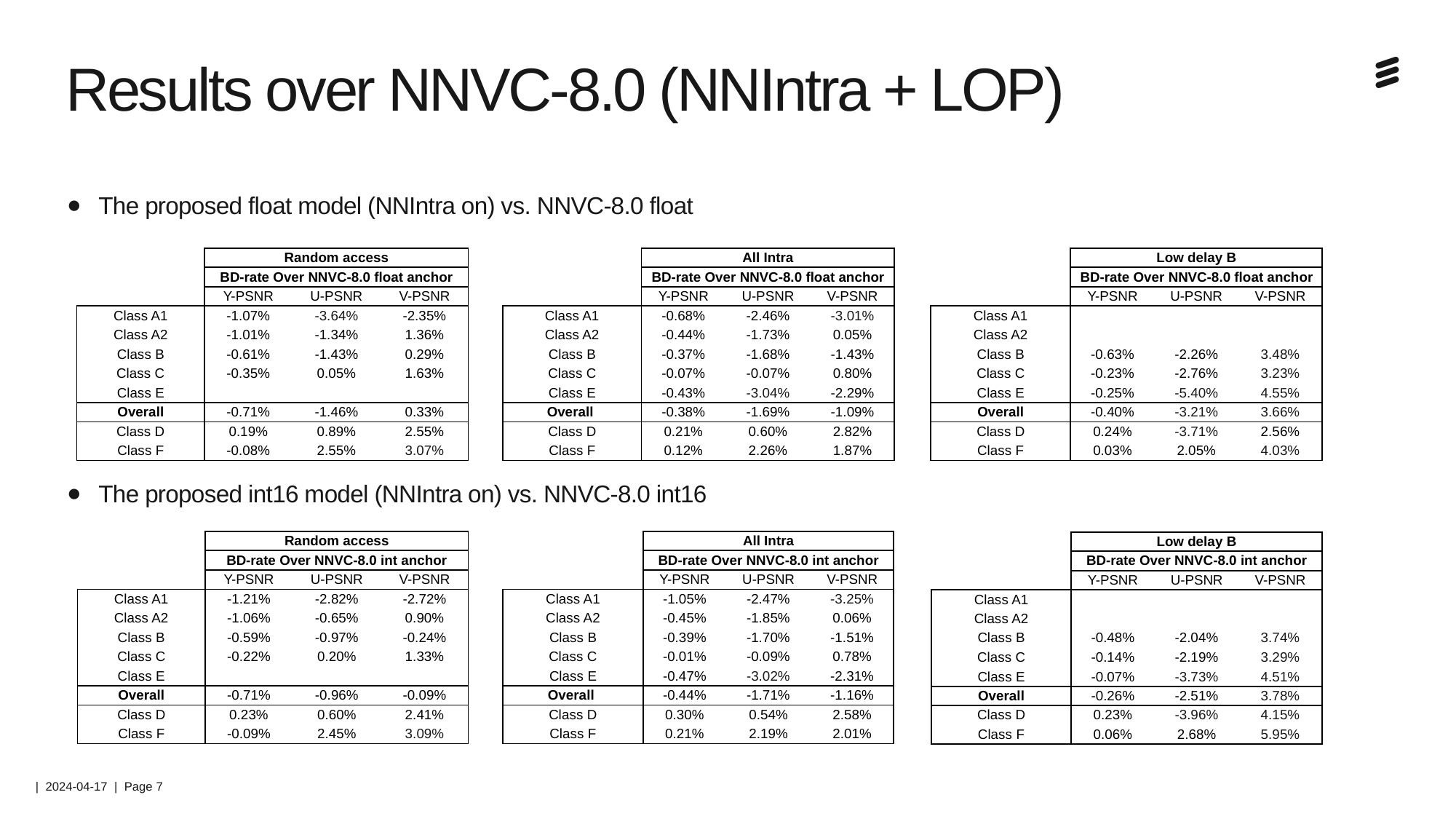

# Results over NNVC-8.0 (NNIntra + LOP)
The proposed float model (NNIntra on) vs. NNVC-8.0 float

The proposed int16 model (NNIntra on) vs. NNVC-8.0 int16
|  | Random access |  |  |
| --- | --- | --- | --- |
|  | BD-rate Over NNVC-8.0 float anchor |  |  |
|  | Y-PSNR | U-PSNR | V-PSNR |
| Class A1 | -1.07% | -3.64% | -2.35% |
| Class A2 | -1.01% | -1.34% | 1.36% |
| Class B | -0.61% | -1.43% | 0.29% |
| Class C | -0.35% | 0.05% | 1.63% |
| Class E |  |  |  |
| Overall | -0.71% | -1.46% | 0.33% |
| Class D | 0.19% | 0.89% | 2.55% |
| Class F | -0.08% | 2.55% | 3.07% |
|  | All Intra |  |  |
| --- | --- | --- | --- |
|  | BD-rate Over NNVC-8.0 float anchor |  |  |
|  | Y-PSNR | U-PSNR | V-PSNR |
| Class A1 | -0.68% | -2.46% | -3.01% |
| Class A2 | -0.44% | -1.73% | 0.05% |
| Class B | -0.37% | -1.68% | -1.43% |
| Class C | -0.07% | -0.07% | 0.80% |
| Class E | -0.43% | -3.04% | -2.29% |
| Overall | -0.38% | -1.69% | -1.09% |
| Class D | 0.21% | 0.60% | 2.82% |
| Class F | 0.12% | 2.26% | 1.87% |
|  | Low delay B |  |  |
| --- | --- | --- | --- |
|  | BD-rate Over NNVC-8.0 float anchor |  |  |
|  | Y-PSNR | U-PSNR | V-PSNR |
| Class A1 |  |  |  |
| Class A2 |  |  |  |
| Class B | -0.63% | -2.26% | 3.48% |
| Class C | -0.23% | -2.76% | 3.23% |
| Class E | -0.25% | -5.40% | 4.55% |
| Overall | -0.40% | -3.21% | 3.66% |
| Class D | 0.24% | -3.71% | 2.56% |
| Class F | 0.03% | 2.05% | 4.03% |
|  | All Intra |  |  |
| --- | --- | --- | --- |
|  | BD-rate Over NNVC-8.0 int anchor |  |  |
|  | Y-PSNR | U-PSNR | V-PSNR |
| Class A1 | -1.05% | -2.47% | -3.25% |
| Class A2 | -0.45% | -1.85% | 0.06% |
| Class B | -0.39% | -1.70% | -1.51% |
| Class C | -0.01% | -0.09% | 0.78% |
| Class E | -0.47% | -3.02% | -2.31% |
| Overall | -0.44% | -1.71% | -1.16% |
| Class D | 0.30% | 0.54% | 2.58% |
| Class F | 0.21% | 2.19% | 2.01% |
|  | Random access |  |  |
| --- | --- | --- | --- |
|  | BD-rate Over NNVC-8.0 int anchor |  |  |
|  | Y-PSNR | U-PSNR | V-PSNR |
| Class A1 | -1.21% | -2.82% | -2.72% |
| Class A2 | -1.06% | -0.65% | 0.90% |
| Class B | -0.59% | -0.97% | -0.24% |
| Class C | -0.22% | 0.20% | 1.33% |
| Class E |  |  |  |
| Overall | -0.71% | -0.96% | -0.09% |
| Class D | 0.23% | 0.60% | 2.41% |
| Class F | -0.09% | 2.45% | 3.09% |
|  | Low delay B |  |  |
| --- | --- | --- | --- |
|  | BD-rate Over NNVC-8.0 int anchor |  |  |
|  | Y-PSNR | U-PSNR | V-PSNR |
| Class A1 |  |  |  |
| Class A2 |  |  |  |
| Class B | -0.48% | -2.04% | 3.74% |
| Class C | -0.14% | -2.19% | 3.29% |
| Class E | -0.07% | -3.73% | 4.51% |
| Overall | -0.26% | -2.51% | 3.78% |
| Class D | 0.23% | -3.96% | 4.15% |
| Class F | 0.06% | 2.68% | 5.95% |